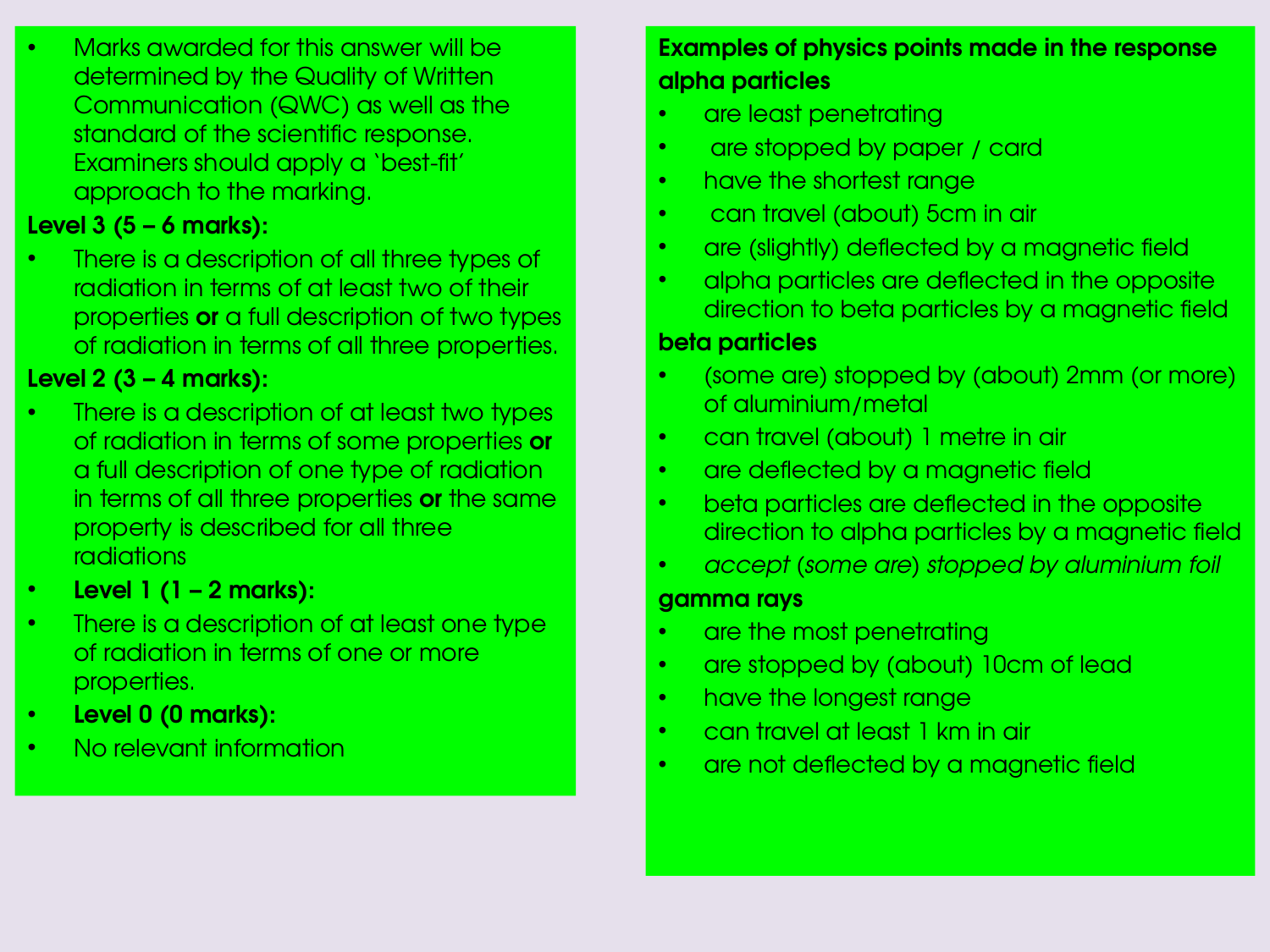

Marks awarded for this answer will be determined by the Quality of Written Communication (QWC) as well as the standard of the scientific response. Examiners should apply a ‘best-fit’ approach to the marking.
Level 3 (5 – 6 marks):
There is a description of all three types of radiation in terms of at least two of their properties or a full description of two types of radiation in terms of all three properties.
Level 2 (3 – 4 marks):
There is a description of at least two types of radiation in terms of some properties or a full description of one type of radiation in terms of all three properties or the same property is described for all three radiations
Level 1 (1 – 2 marks):
There is a description of at least one type of radiation in terms of one or more properties.
Level 0 (0 marks):
No relevant information

Examples of physics points made in the response
alpha particles
are least penetrating
 are stopped by paper / card
have the shortest range
 can travel (about) 5cm in air
are (slightly) deflected by a magnetic field
alpha particles are deflected in the opposite direction to beta particles by a magnetic field
beta particles
(some are) stopped by (about) 2mm (or more) of aluminium/metal
can travel (about) 1 metre in air
are deflected by a magnetic field
beta particles are deflected in the opposite direction to alpha particles by a magnetic field
accept (some are) stopped by aluminium foil
gamma rays
are the most penetrating
are stopped by (about) 10cm of lead
have the longest range
can travel at least 1 km in air
are not deflected by a magnetic field